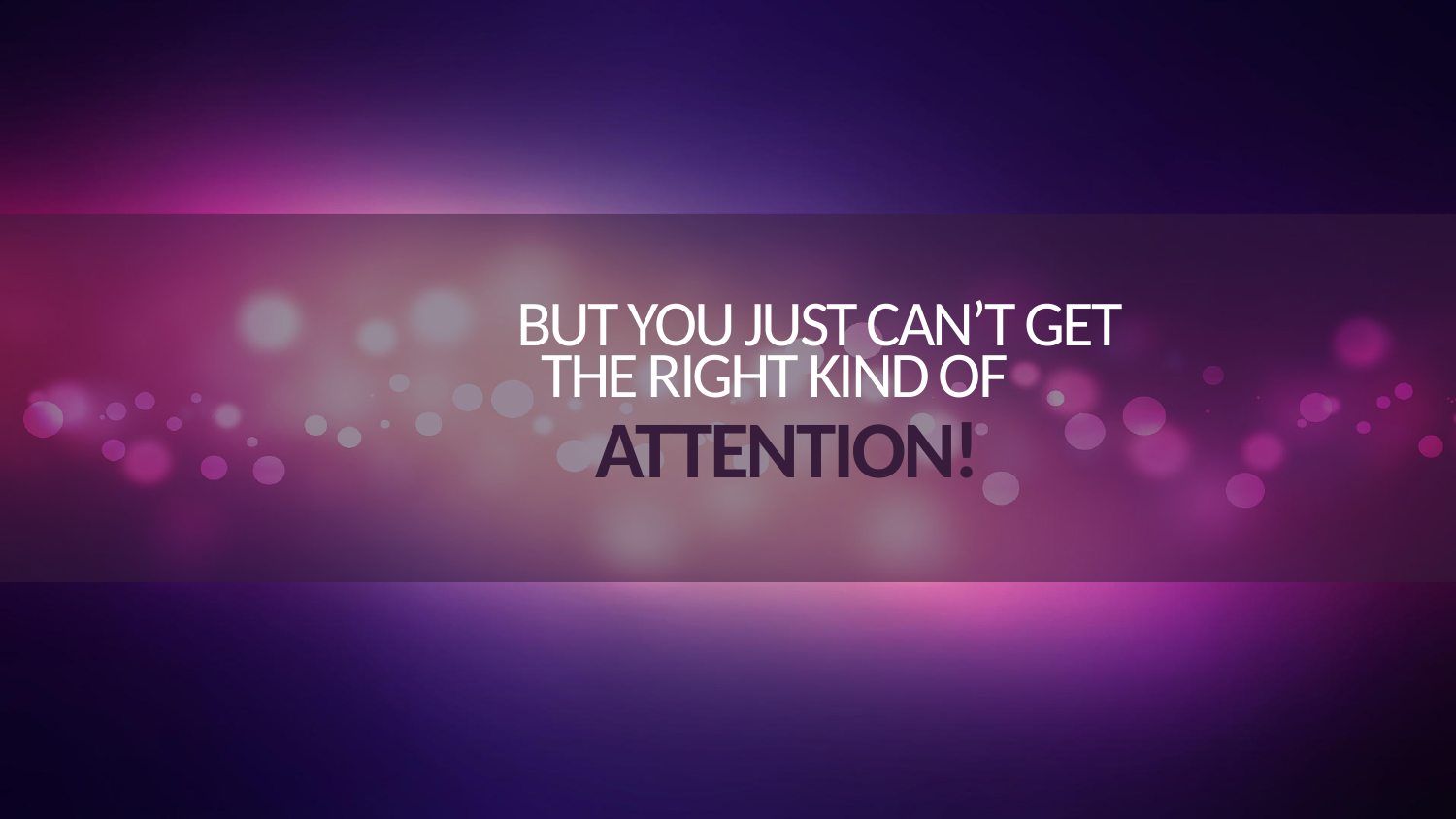

BUT YOU JUST CAN’T GET
THE RIGHT KIND OF
ATTENTION!